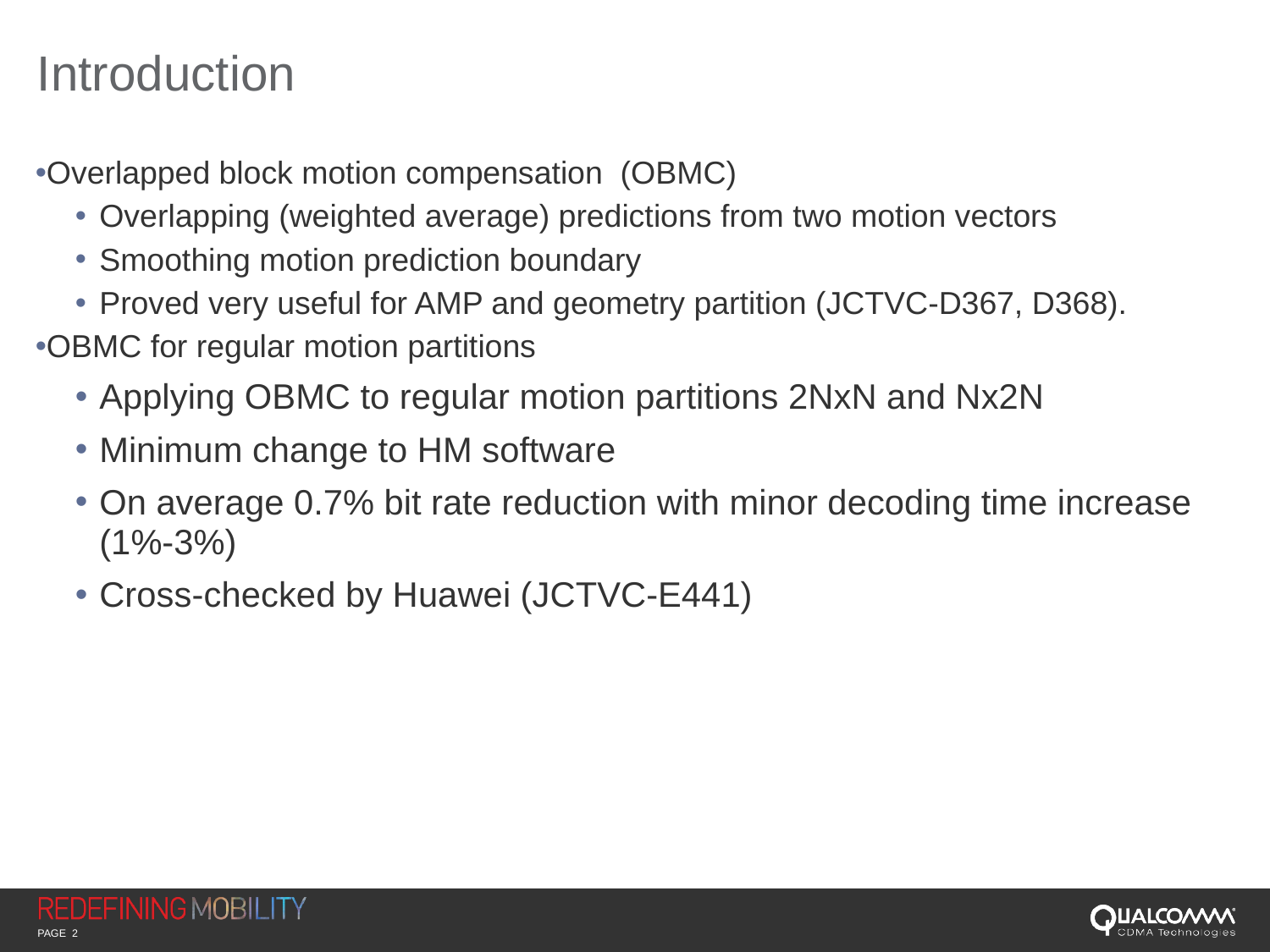

# Introduction
Overlapped block motion compensation  (OBMC)
Overlapping (weighted average) predictions from two motion vectors
Smoothing motion prediction boundary
Proved very useful for AMP and geometry partition (JCTVC-D367, D368).
OBMC for regular motion partitions
Applying OBMC to regular motion partitions 2NxN and Nx2N
Minimum change to HM software
On average 0.7% bit rate reduction with minor decoding time increase (1%-3%)
Cross-checked by Huawei (JCTVC-E441)